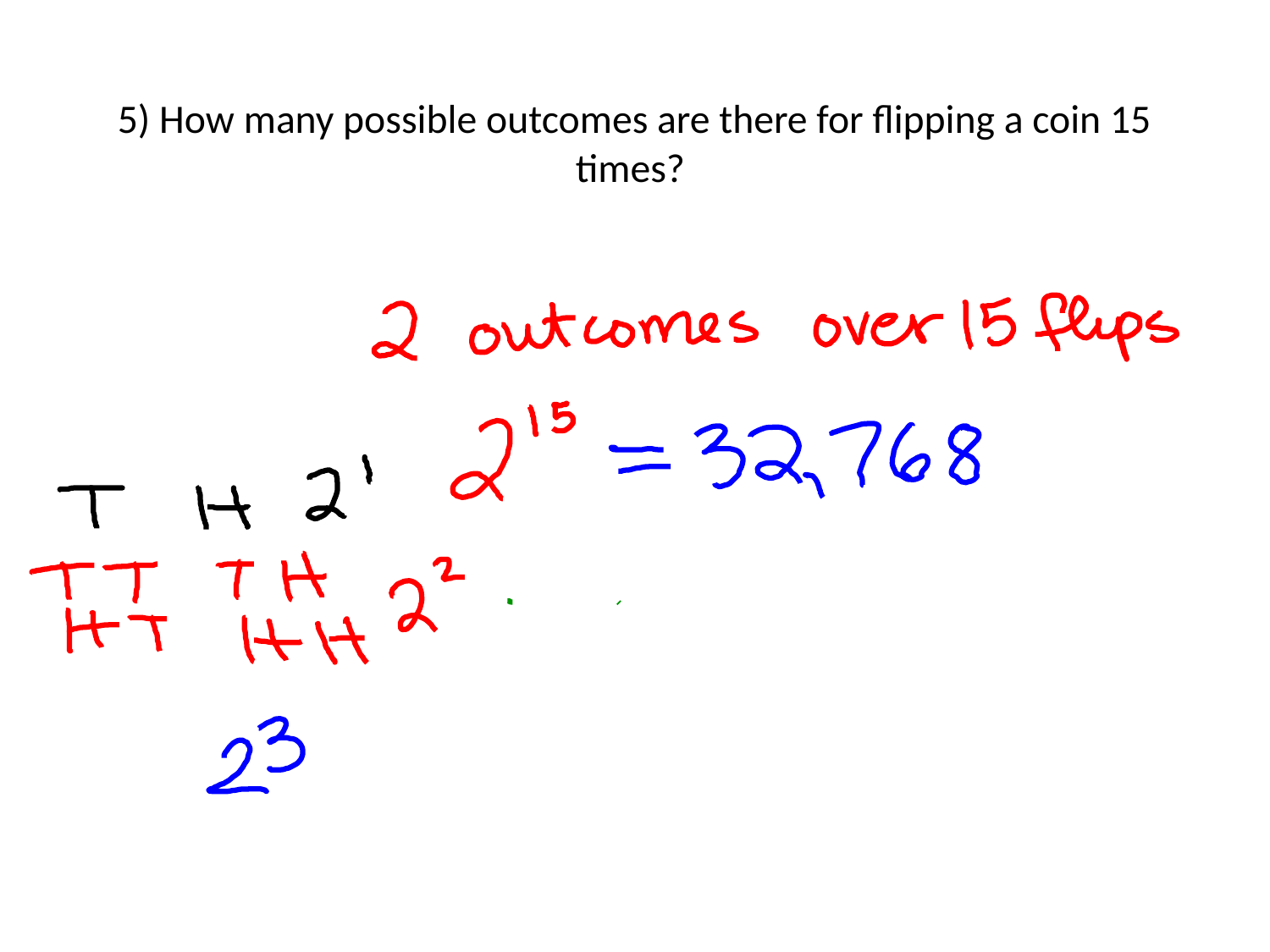

# 5) How many possible outcomes are there for flipping a coin 15 times?